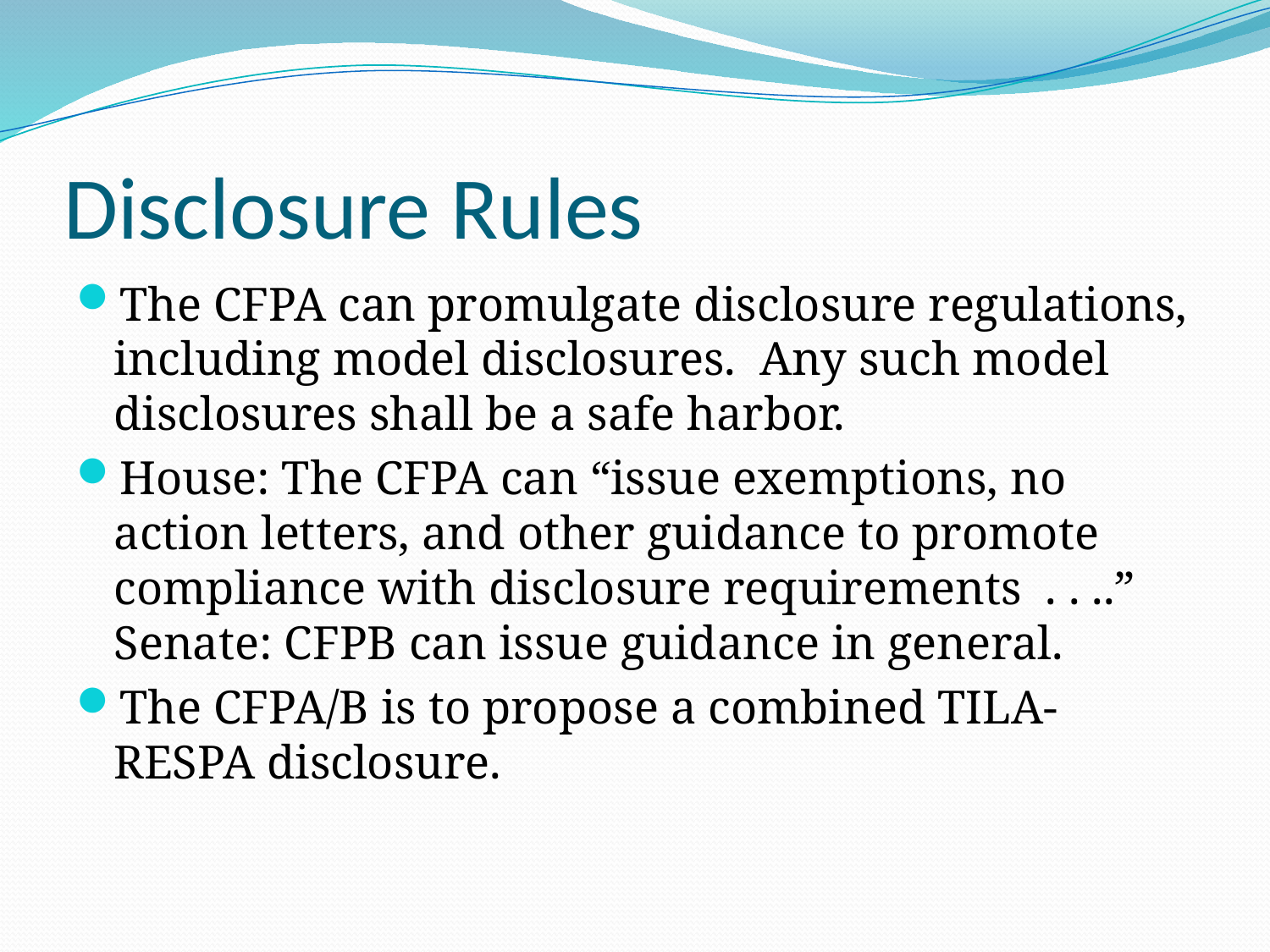

Disclosure Rules
The CFPA can promulgate disclosure regulations, including model disclosures.  Any such model disclosures shall be a safe harbor.
House: The CFPA can “issue exemptions, no action letters, and other guidance to promote  compliance with disclosure requirements  . . ..” Senate: CFPB can issue guidance in general.
The CFPA/B is to propose a combined TILA-RESPA disclosure.